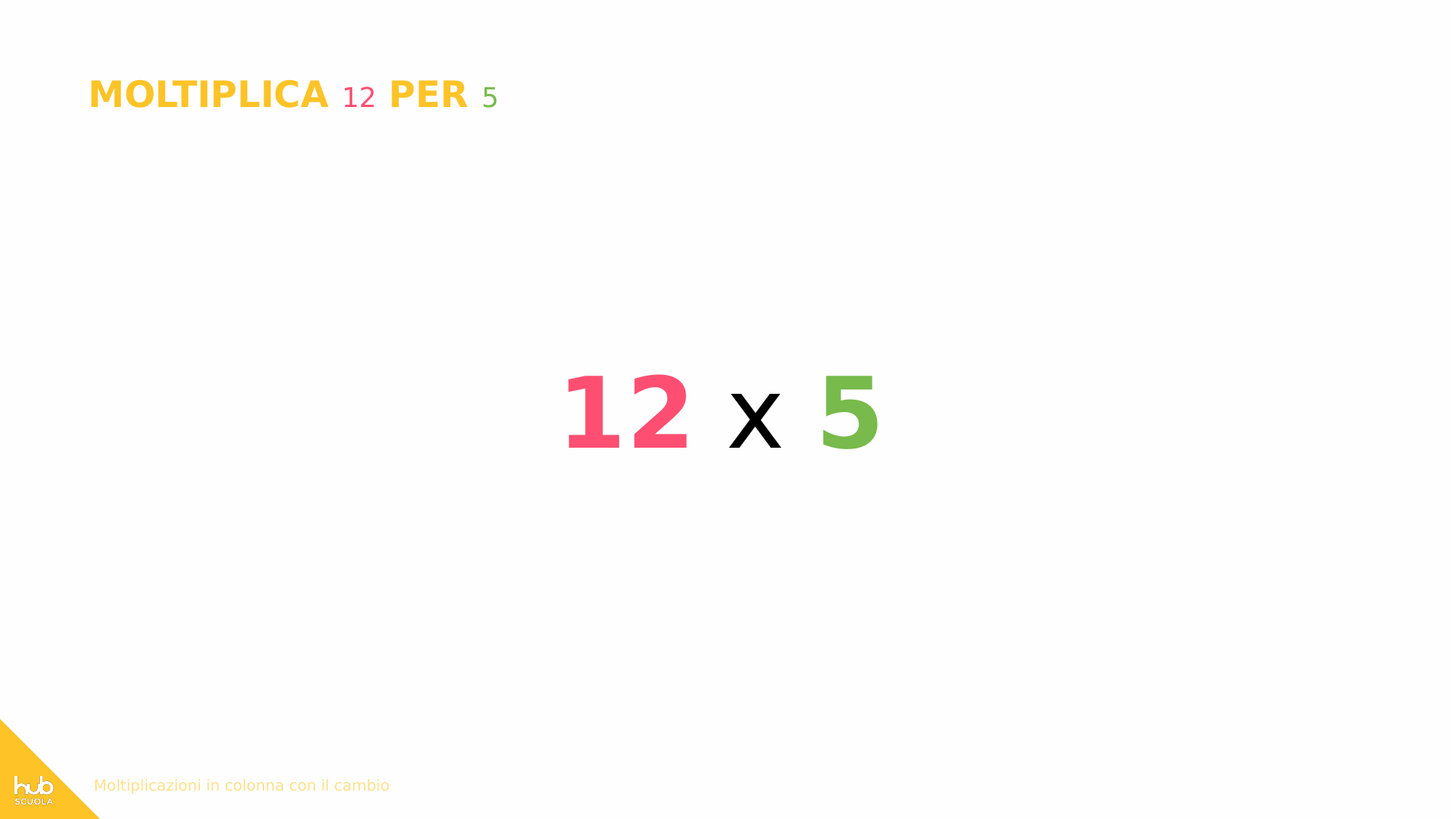

MOLTIPLICA 12 PER 5
12 x 5